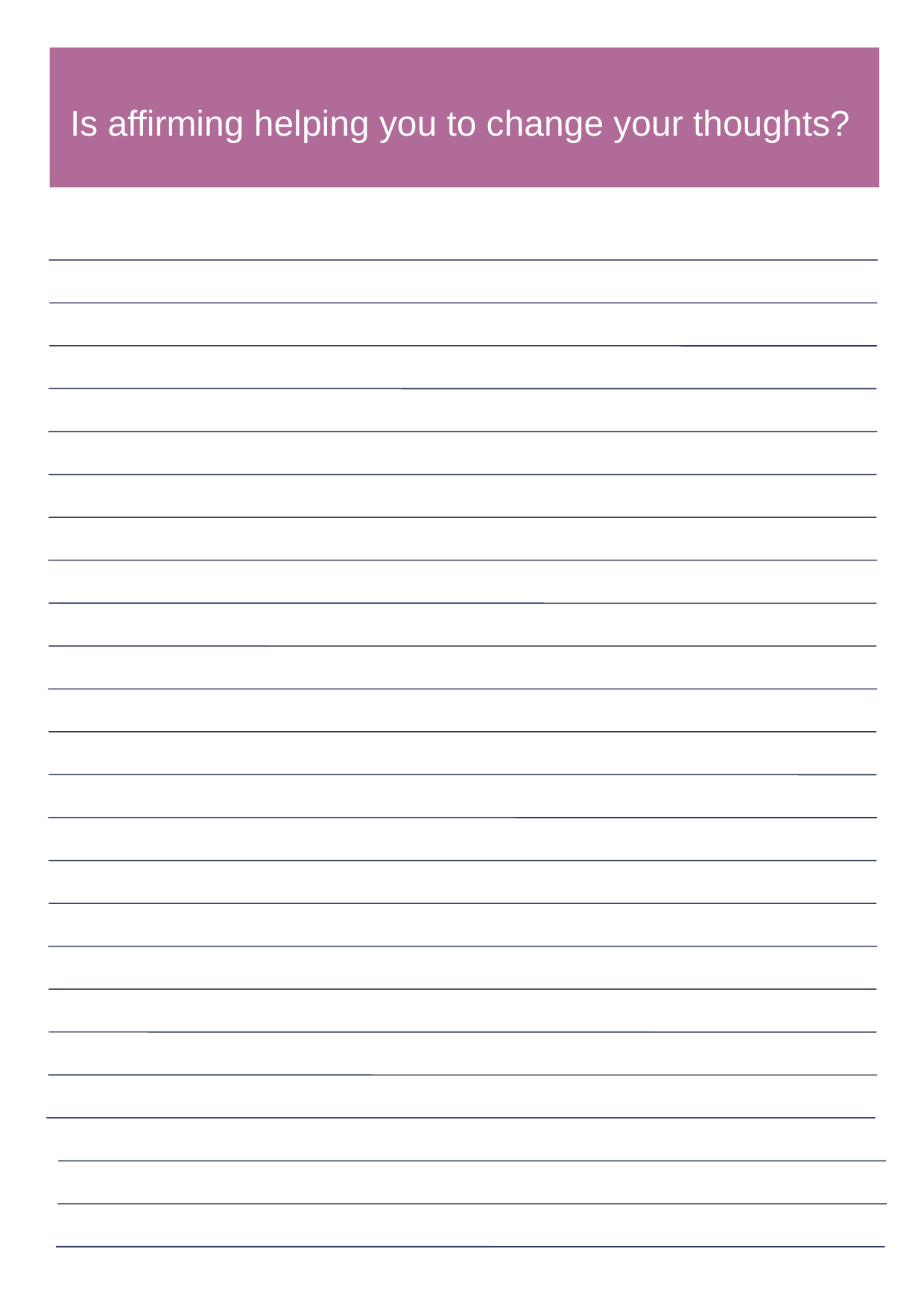

Is affirming helping you to change your thoughts?